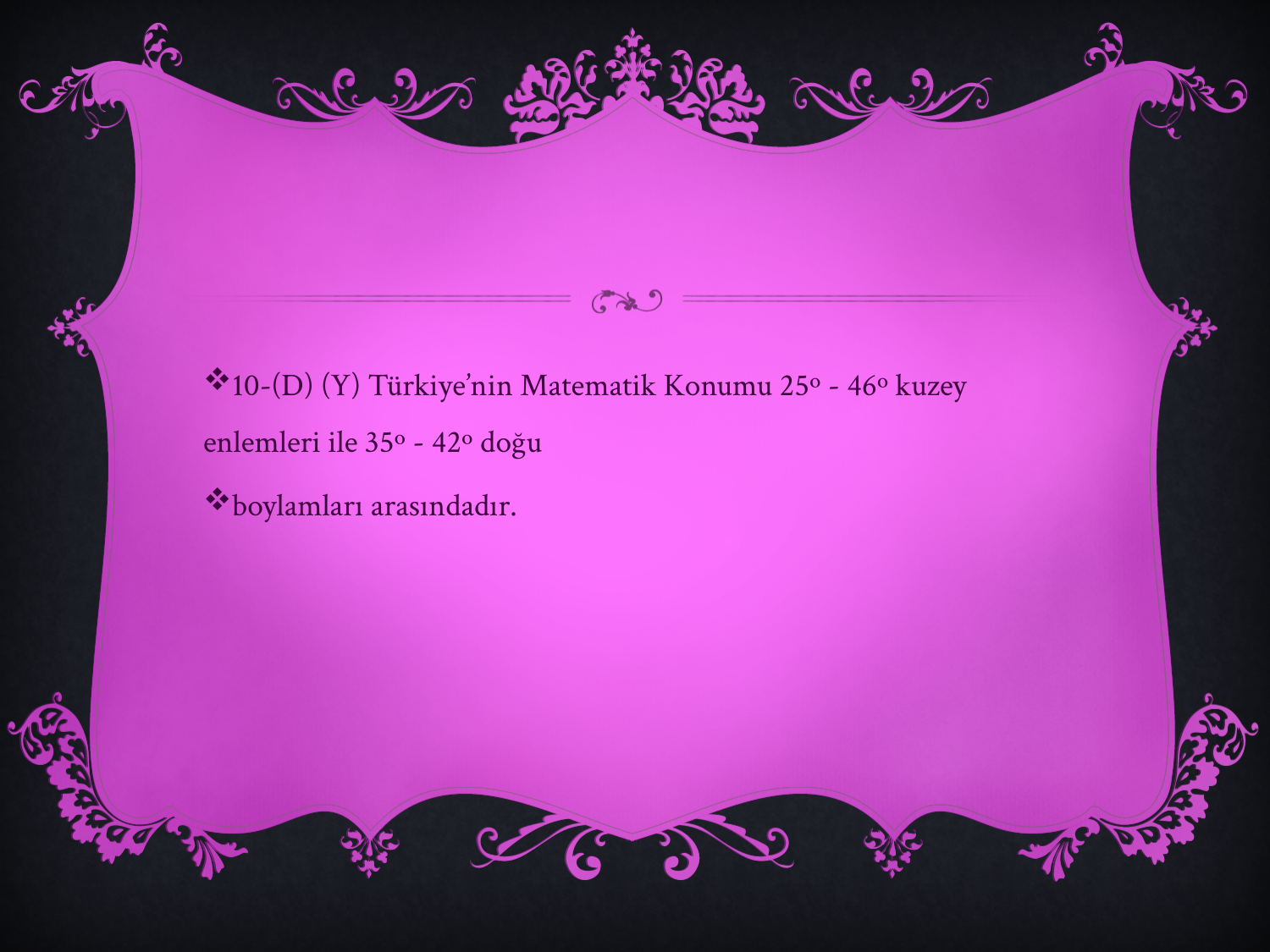

#
10-(D) (Y) Türkiye’nin Matematik Konumu 25º - 46º kuzey enlemleri ile 35º - 42º doğu
boylamları arasındadır.